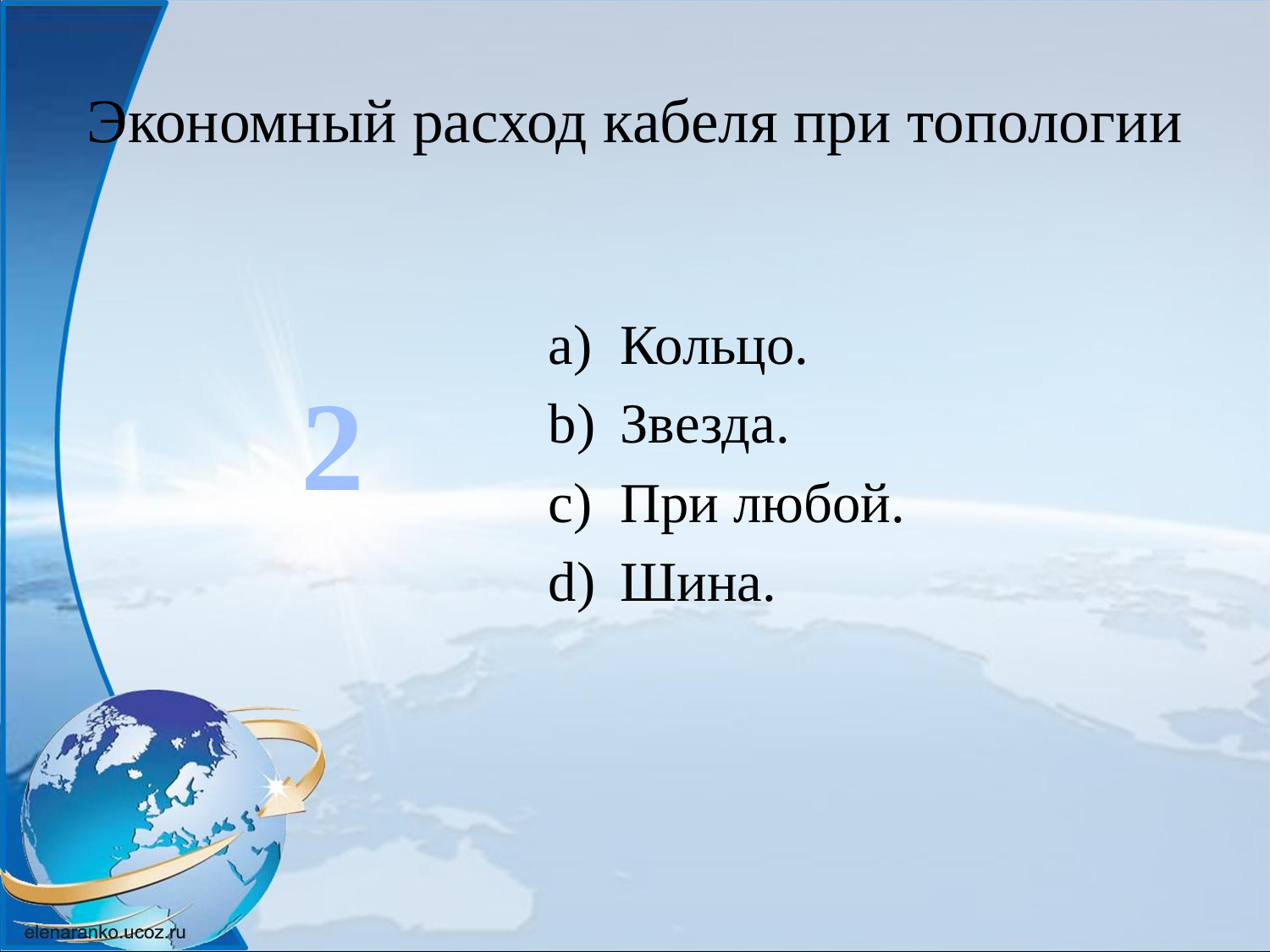

# Экономный расход кабеля при топологии

Кольцо.
Звезда.
При любой.
Шина.
2